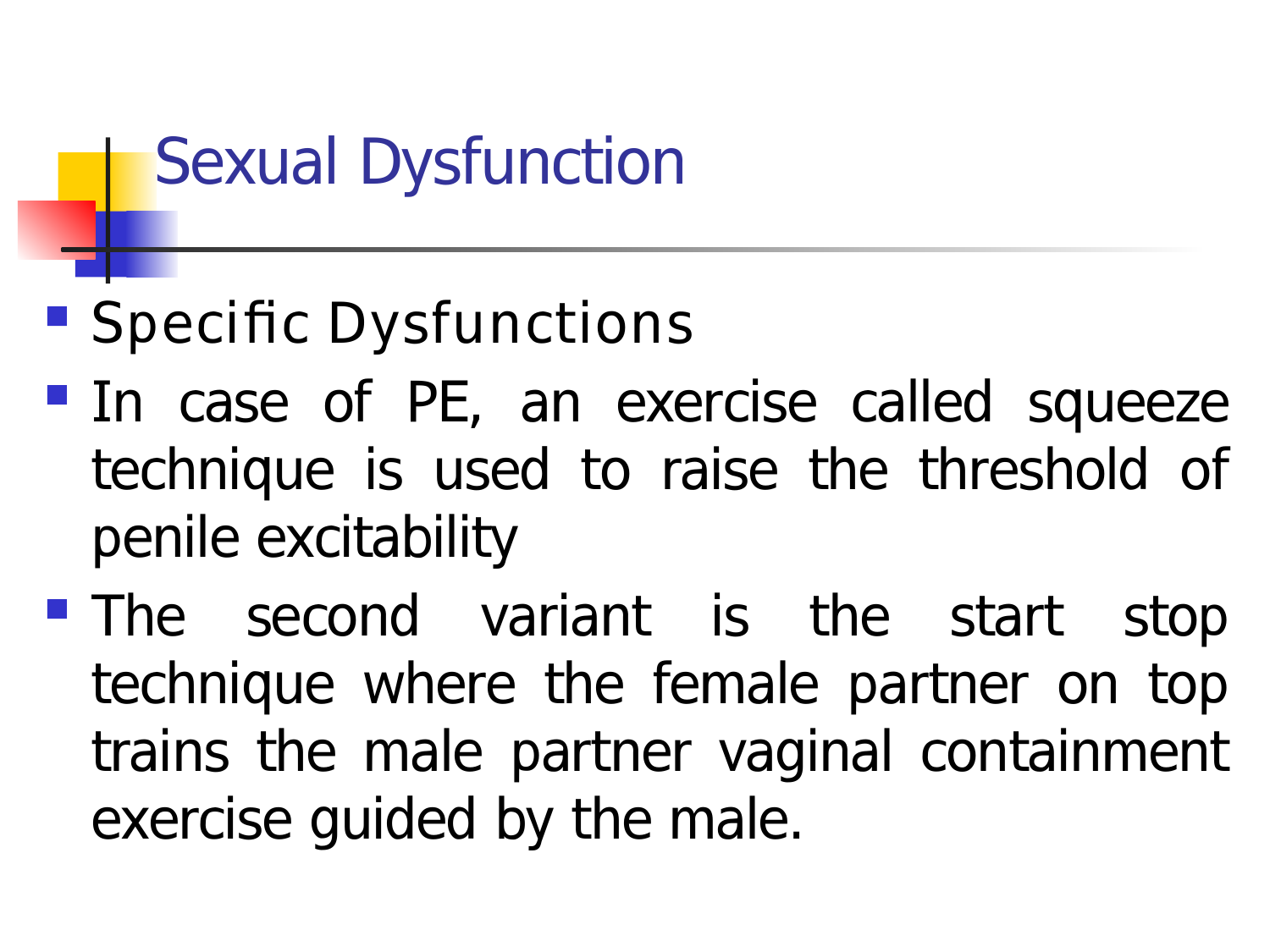

# Sexual Dysfunction
Specific Dysfunctions
In case of PE, an exercise called squeeze technique is used to raise the threshold of penile excitability
The second variant is the start stop technique where the female partner on top trains the male partner vaginal containment exercise guided by the male.